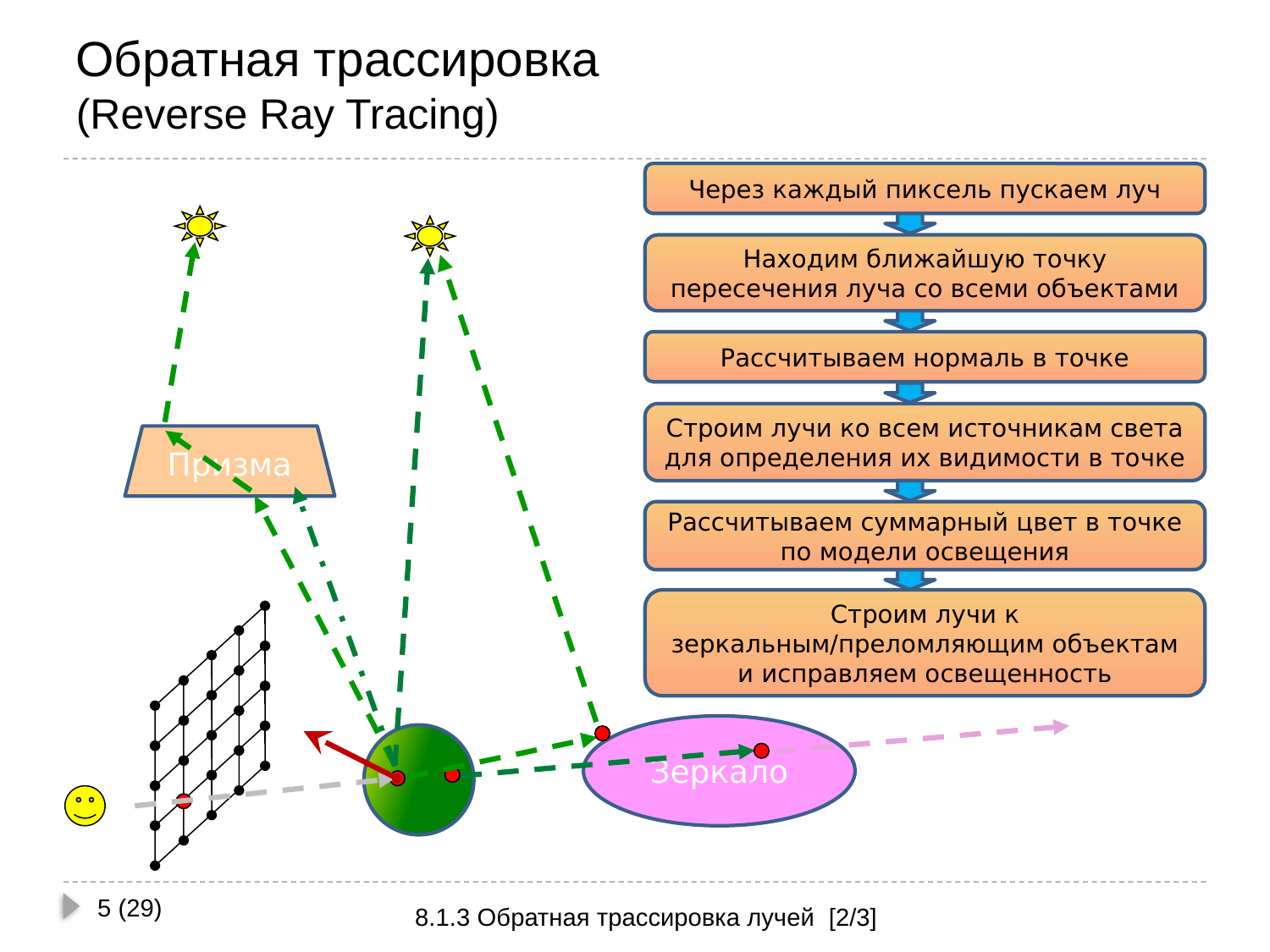

# Обратная трассировка (Reverse Ray Tracing)
Через каждый пиксель пускаем луч

Находим ближайшую точку пересечения луча со всеми объектами

Рассчитываем нормаль в точке

Строим лучи ко всем источникам света для определения их видимости в точке
Призма

Рассчитываем суммарный цвет в точке по модели освещения

Строим лучи к зеркальным/преломляющим объектам
и исправляем освещенность

Зеркало

5 (29)
8.1.3 Обратная трассировка лучей  [2/3]